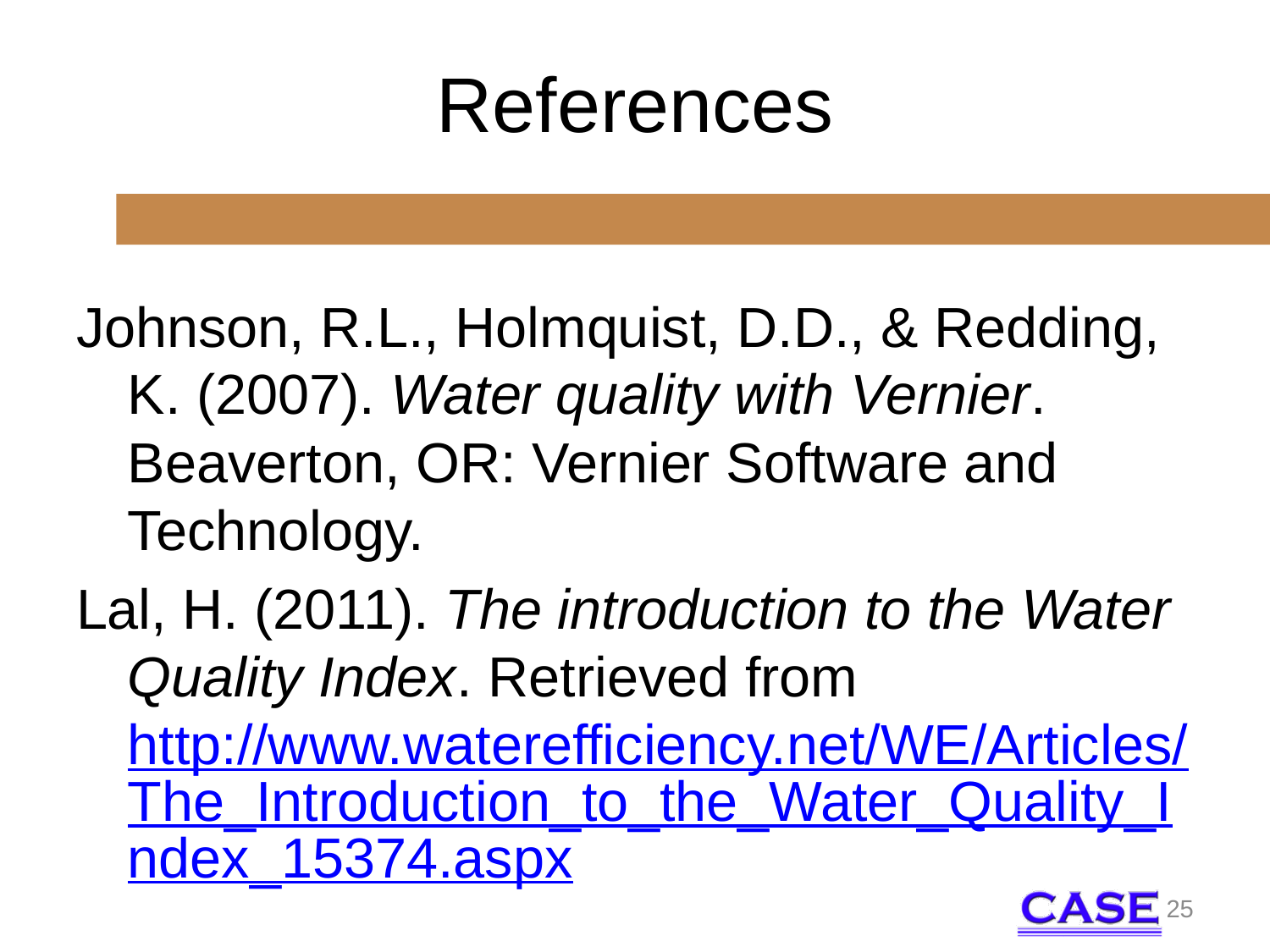

# References
Johnson, R.L., Holmquist, D.D., & Redding, K. (2007). Water quality with Vernier. Beaverton, OR: Vernier Software and Technology.
Lal, H. (2011). The introduction to the Water Quality Index. Retrieved from http://www.waterefficiency.net/WE/Articles/The_Introduction_to_the_Water_Quality_Index_15374.aspx
25